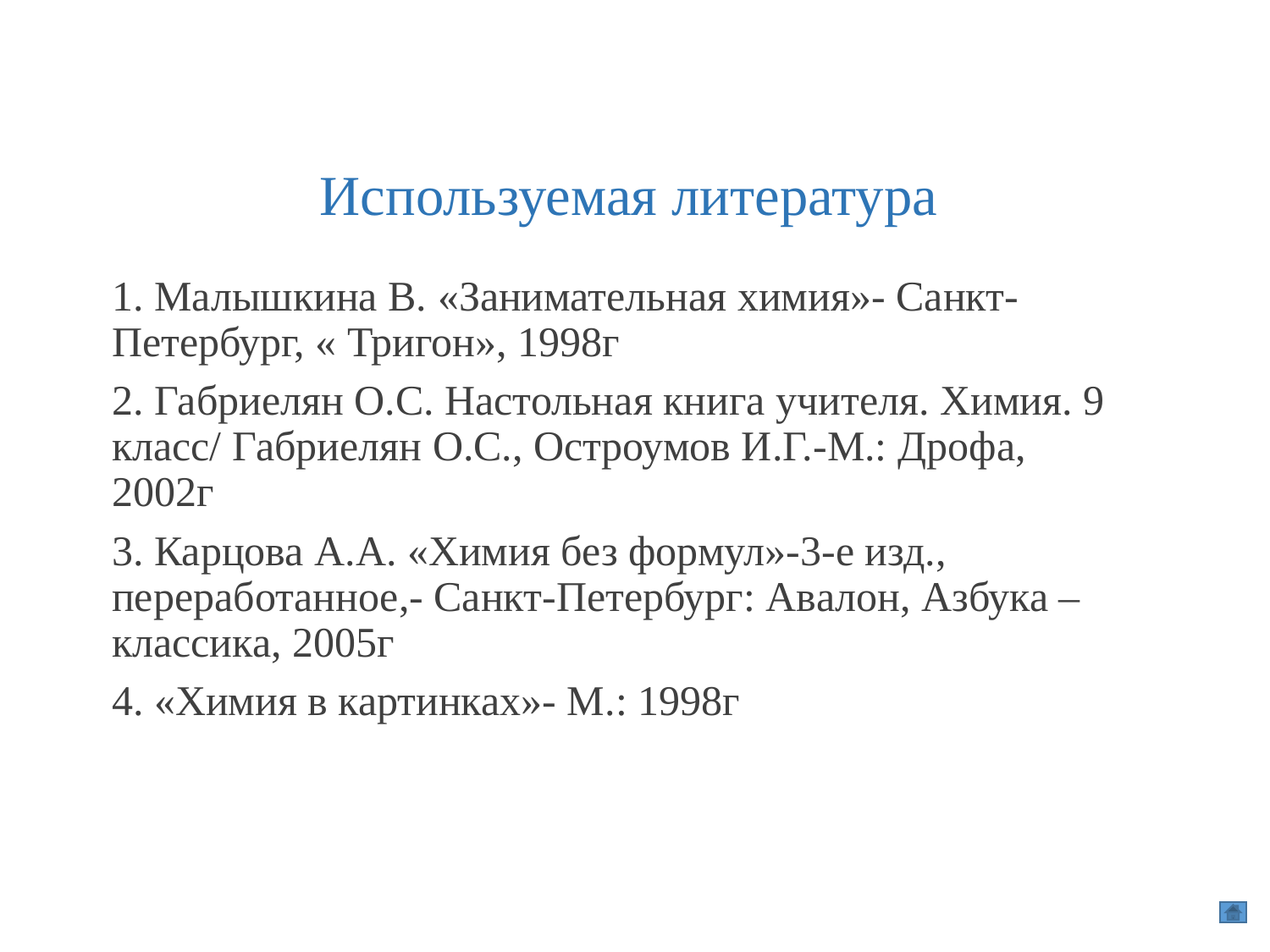

# Используемая литература
1. Малышкина В. «Занимательная химия»- Санкт-Петербург, « Тригон», 1998г
2. Габриелян О.С. Настольная книга учителя. Химия. 9 класс/ Габриелян О.С., Остроумов И.Г.-М.: Дрофа, 2002г
3. Карцова А.А. «Химия без формул»-3-е изд., переработанное,- Санкт-Петербург: Авалон, Азбука – классика, 2005г
4. «Химия в картинках»- М.: 1998г